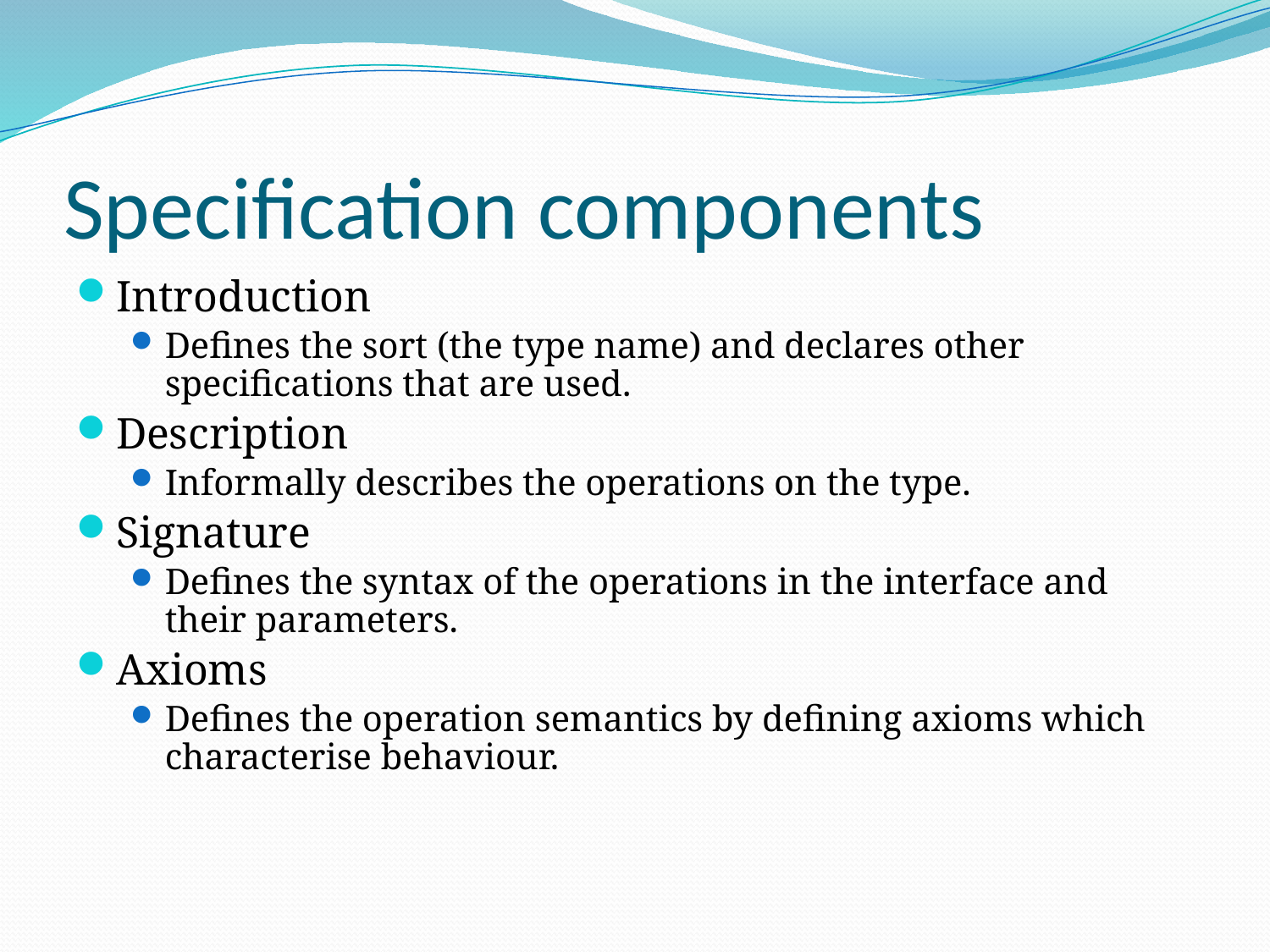

# Specification components
Introduction
Defines the sort (the type name) and declares other specifications that are used.
Description
Informally describes the operations on the type.
Signature
Defines the syntax of the operations in the interface and their parameters.
Axioms
Defines the operation semantics by defining axioms which characterise behaviour.